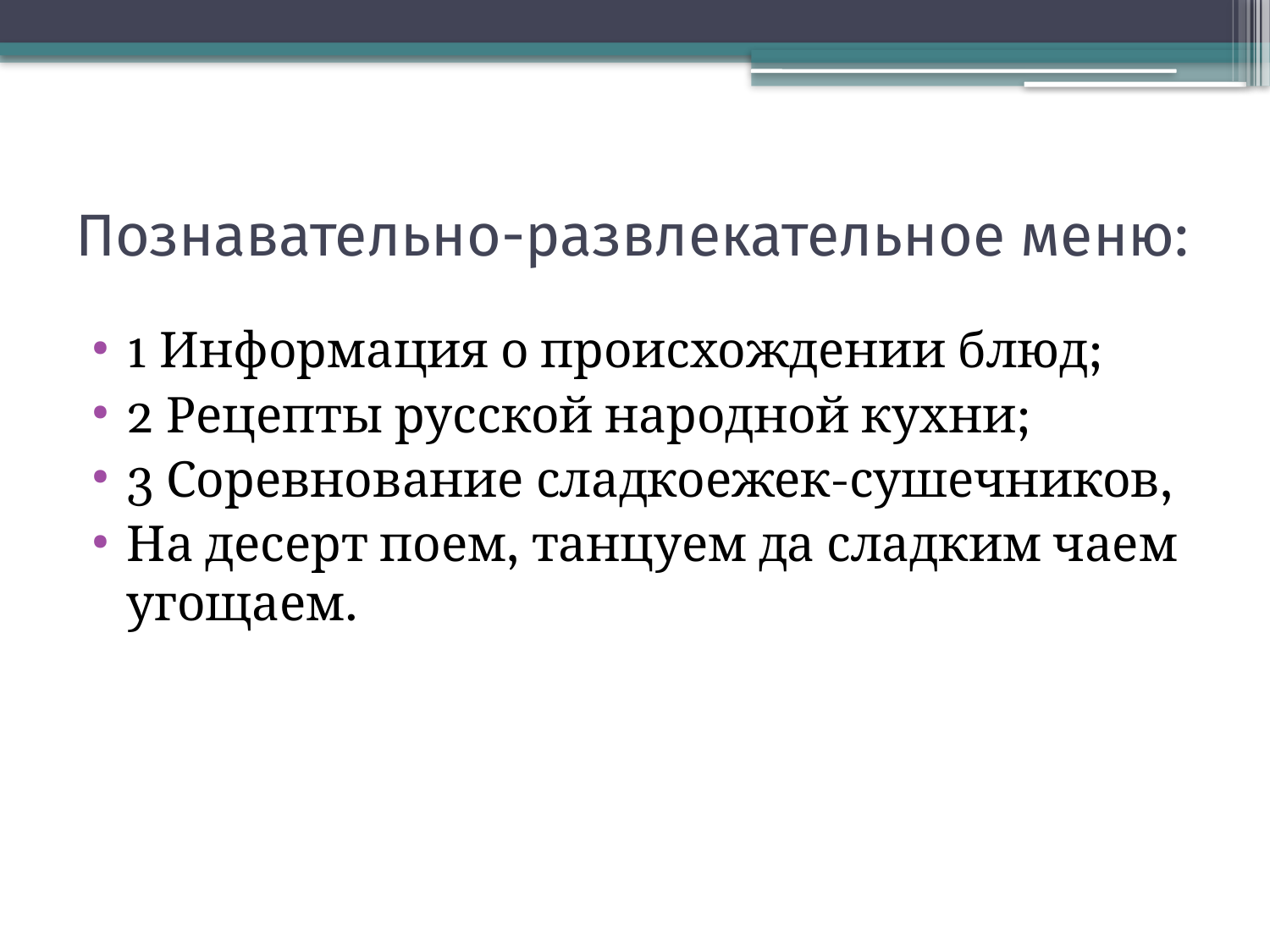

# Познавательно-развлекательное меню:
1 Информация о происхождении блюд;
2 Рецепты русской народной кухни;
3 Соревнование сладкоежек-сушечников,
На десерт поем, танцуем да сладким чаем угощаем.